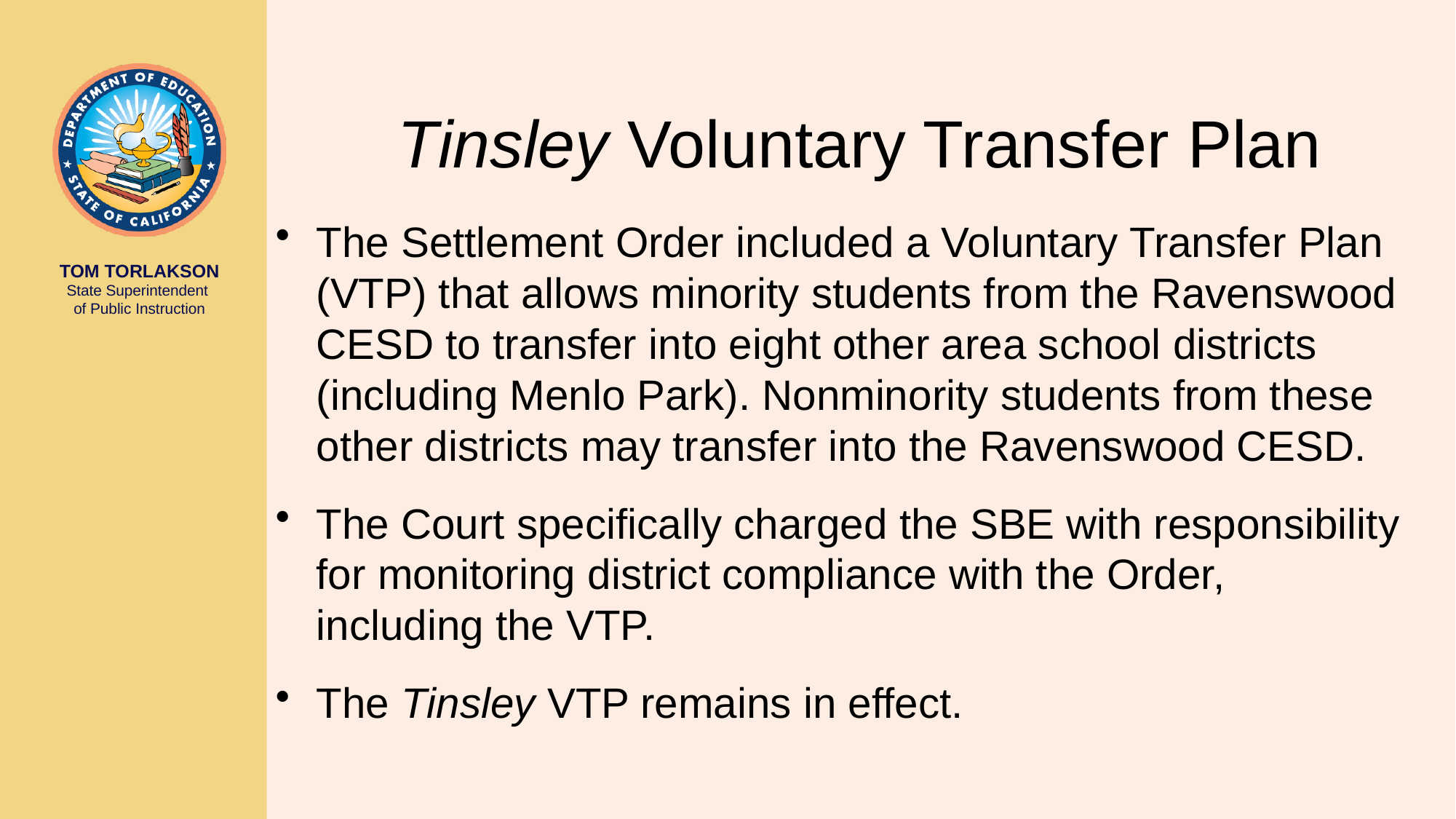

# Tinsley Voluntary Transfer Plan
The Settlement Order included a Voluntary Transfer Plan (VTP) that allows minority students from the Ravenswood CESD to transfer into eight other area school districts (including Menlo Park). Nonminority students from these other districts may transfer into the Ravenswood CESD.
The Court specifically charged the SBE with responsibility for monitoring district compliance with the Order, including the VTP.
The Tinsley VTP remains in effect.